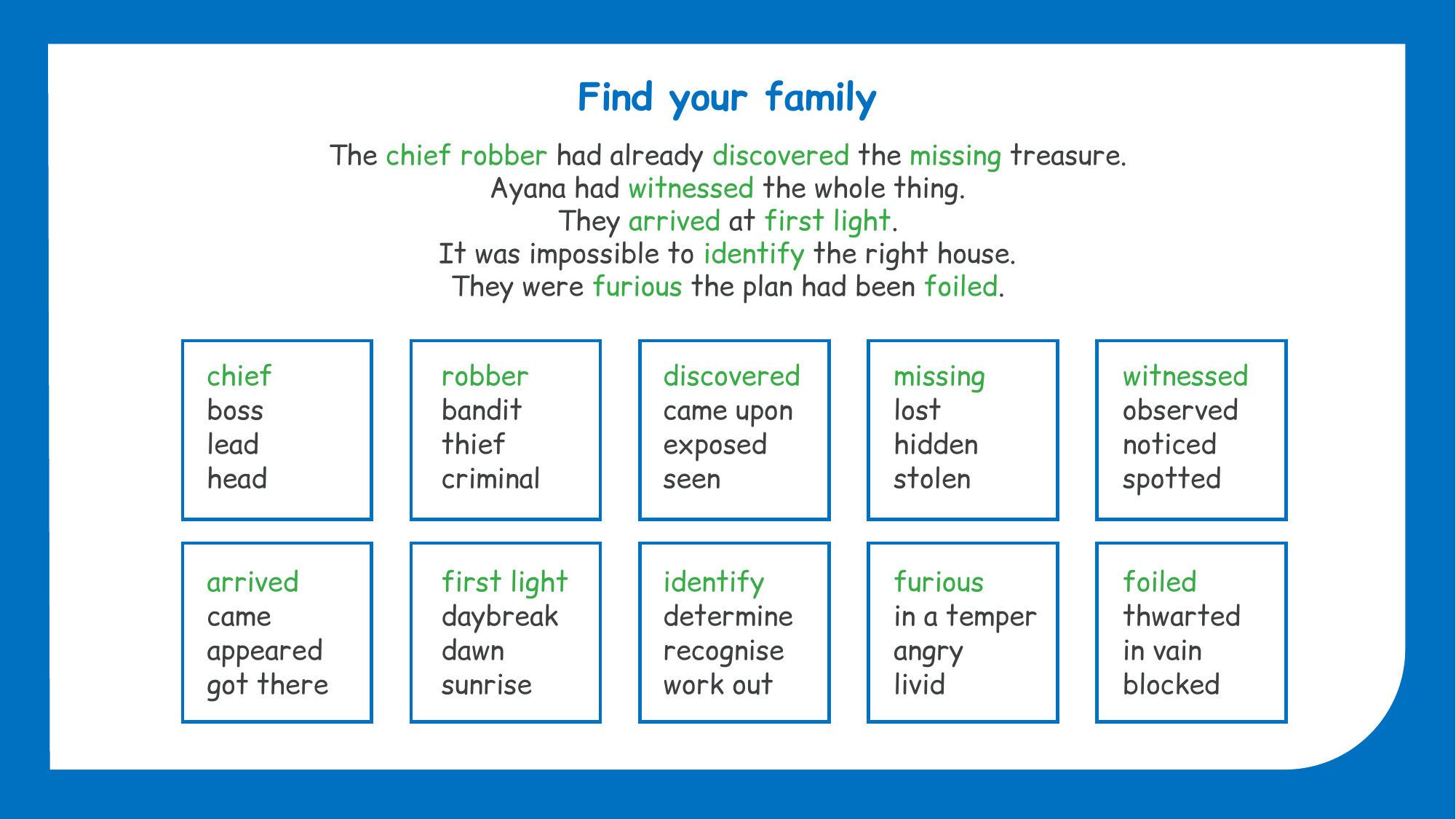

Find your family
The chief robber had already discovered the missing treasure.
Ayana had witnessed the whole thing.
They arrived at first light.
It was impossible to identify the right house.
They were furious the plan had been foiled.

chief
boss
lead
head
robber
bandit
thief
criminal
discovered
came upon
exposed
seen
missing
lost
hidden
stolen
witnessed
observed
noticed
spotted

arrived
came
appeared
got there
first light
daybreak
dawn
sunrise
identify
determine
recognise
work out
furious
in a temper
angry
livid
foiled
thwarted
in vain
blocked